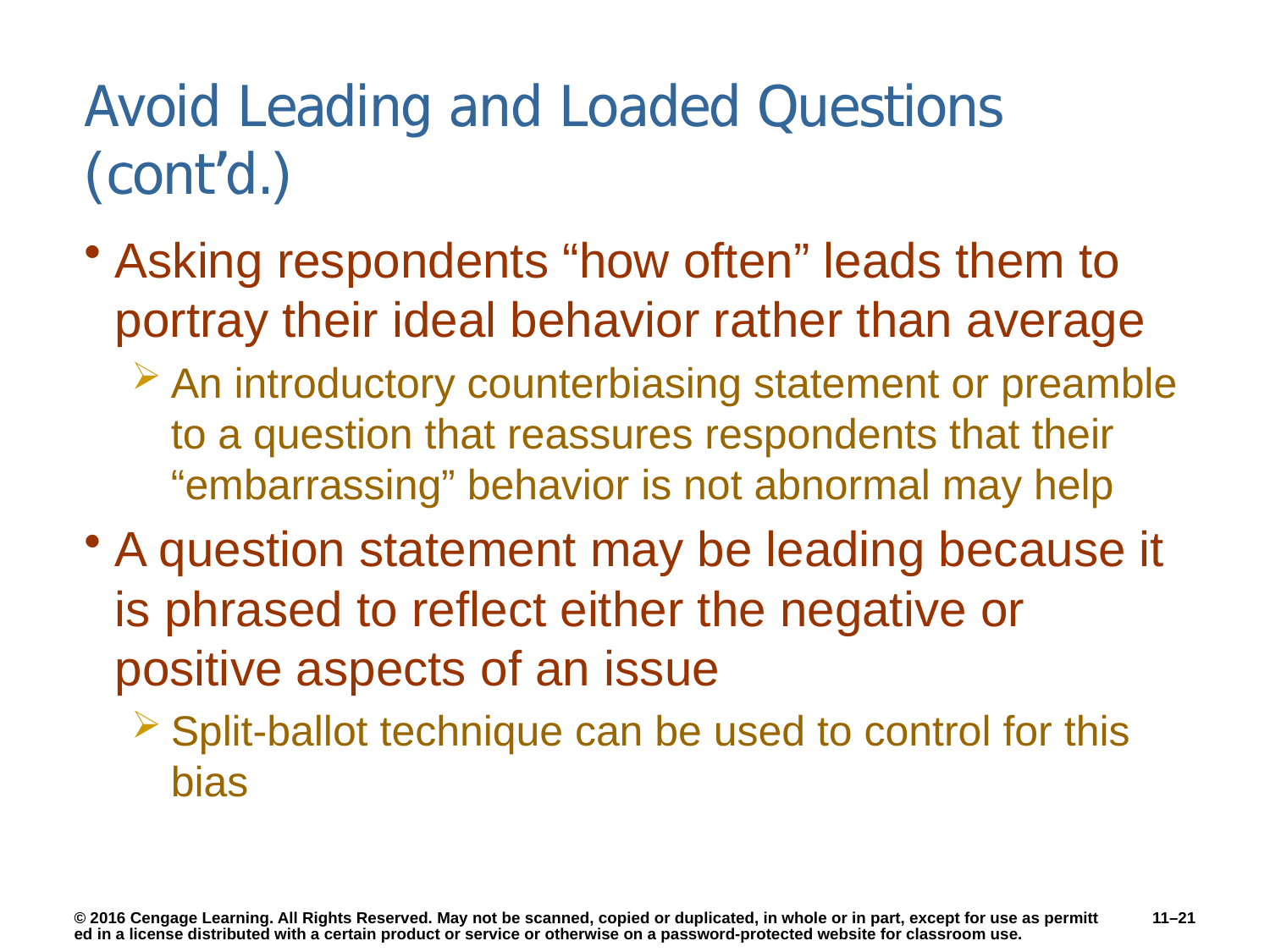

# Avoid Leading and Loaded Questions (cont’d.)
Asking respondents “how often” leads them to portray their ideal behavior rather than average
An introductory counterbiasing statement or preamble to a question that reassures respondents that their “embarrassing” behavior is not abnormal may help
A question statement may be leading because it is phrased to reflect either the negative or positive aspects of an issue
Split-ballot technique can be used to control for this bias
11–21
© 2016 Cengage Learning. All Rights Reserved. May not be scanned, copied or duplicated, in whole or in part, except for use as permitted in a license distributed with a certain product or service or otherwise on a password-protected website for classroom use.